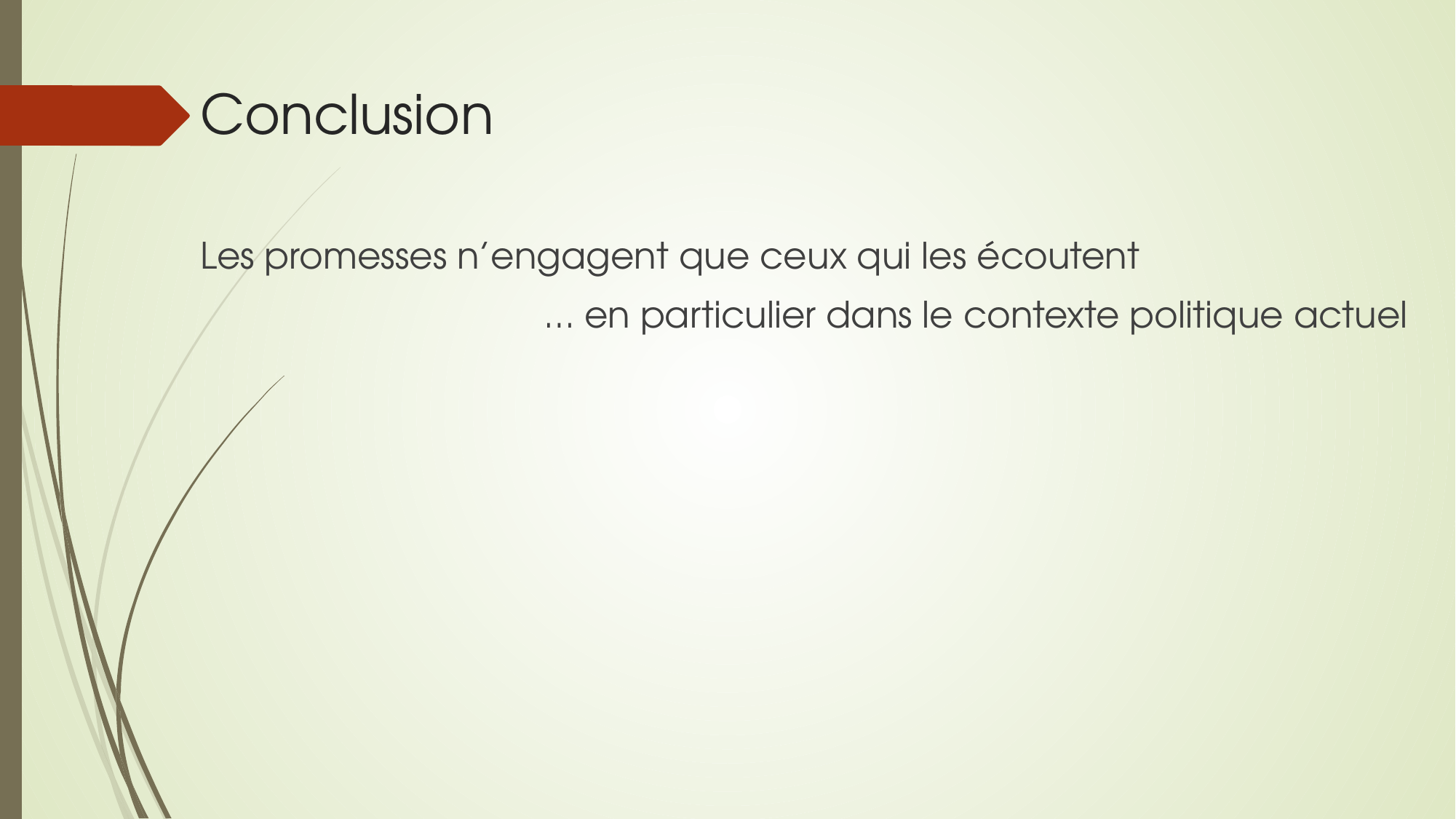

# Conclusion
Les promesses n’engagent que ceux qui les écoutent
… en particulier dans le contexte politique actuel